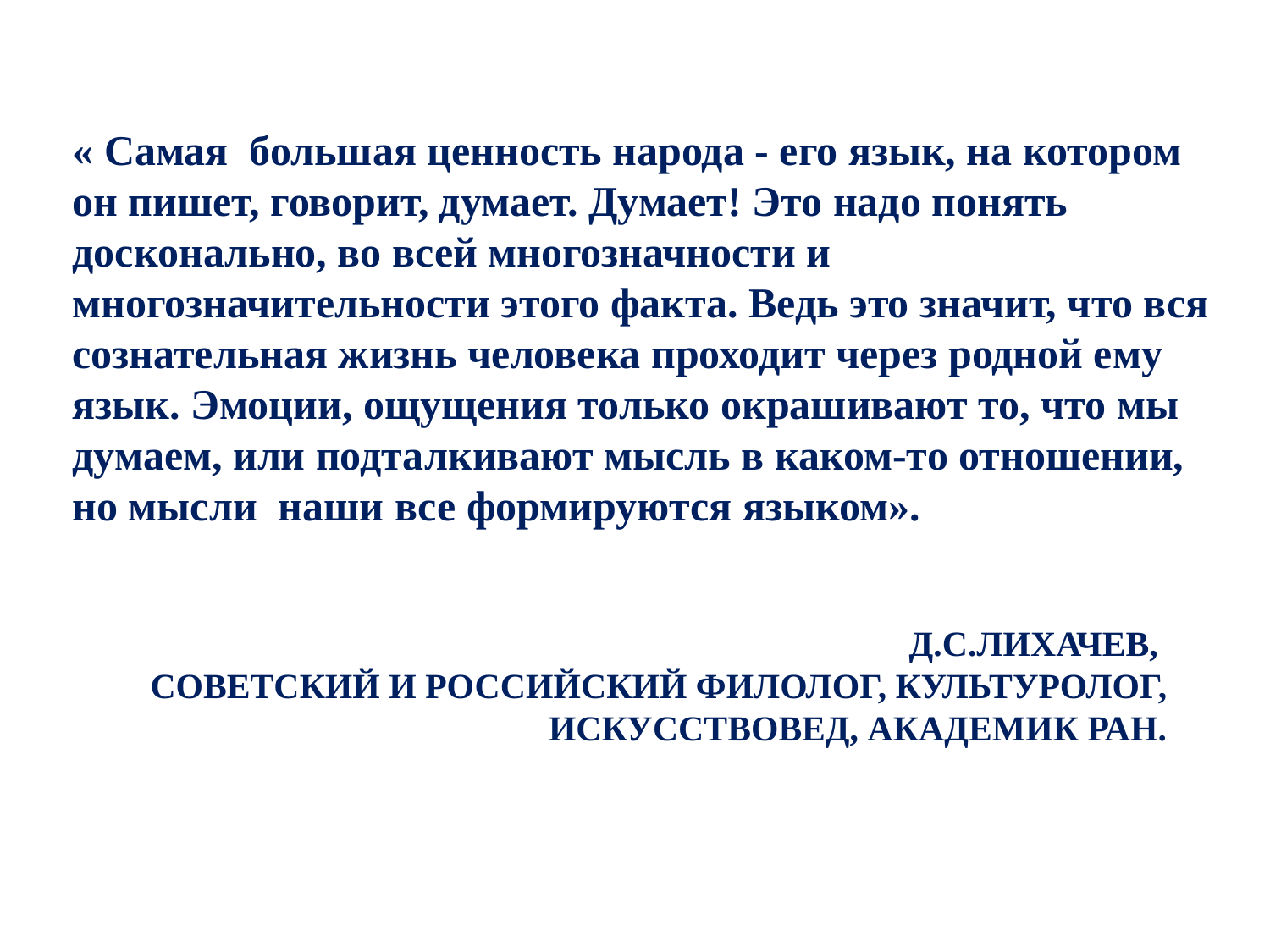

« Самая  большая ценность народа - его язык, на котором  он пишет, говорит, думает. Думает! Это надо понять досконально, во всей многозначности и многозначительности этого факта. Ведь это значит, что вся сознательная жизнь человека проходит через родной ему язык. Эмоции, ощущения только окрашивают то, что мы думаем, или подталкивают мысль в каком-то отношении, но мысли  наши все формируются языком».
# Д.С.Лихачев, советский и российский филолог, культуролог, искусствовед, академик РАН.